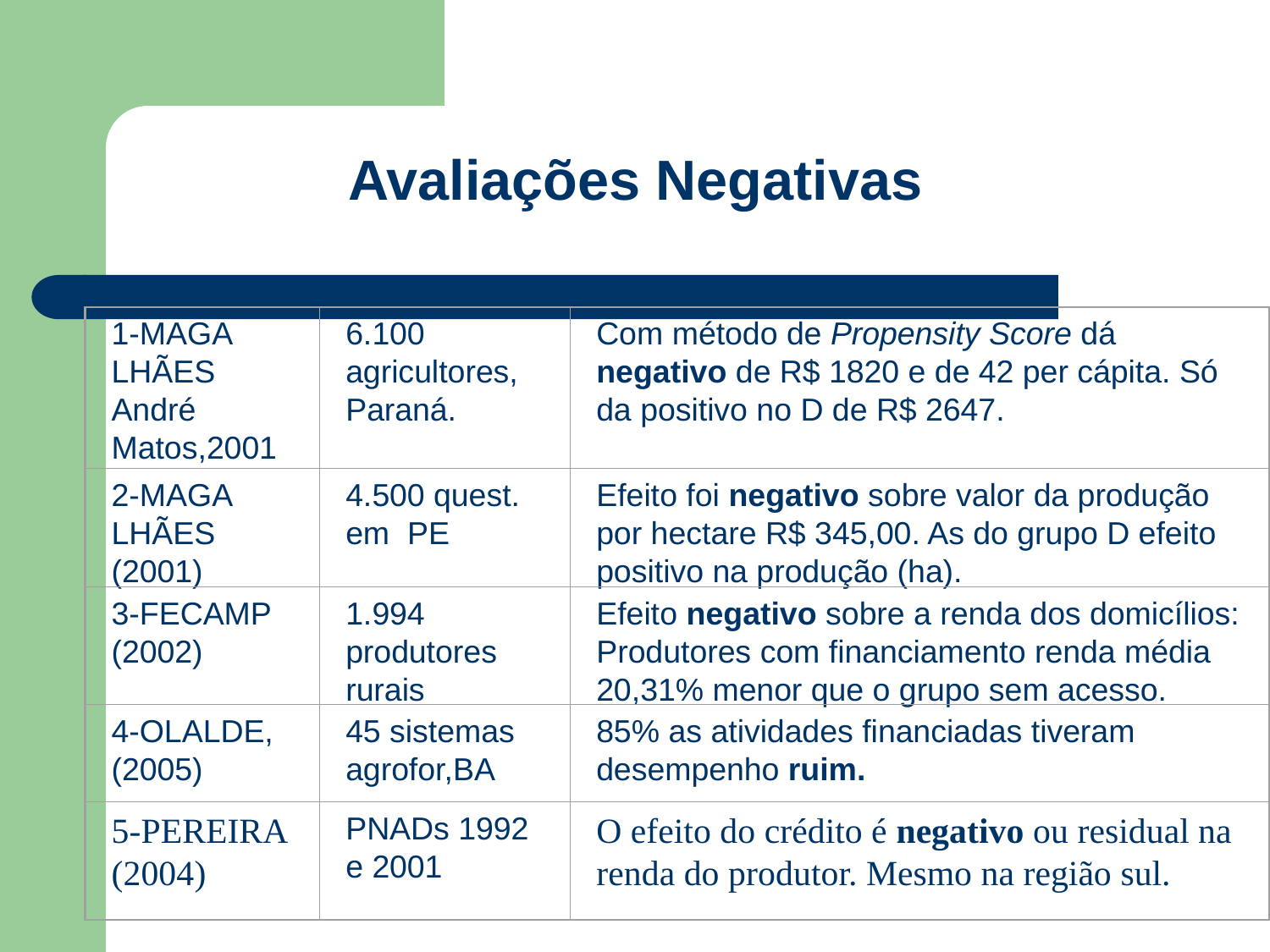

Avaliações Negativas

1-MAGA
LHÃES André Matos,2001

6.100 agricultores, Paraná.

Com método de Propensity Score dá negativo de R$ 1820 e de 42 per cápita. Só da positivo no D de R$ 2647.

2-MAGA
LHÃES
(2001)

4.500 quest. em  PE

Efeito foi negativo sobre valor da produção por hectare R$ 345,00. As do grupo D efeito positivo na produção (ha).

3-FECAMP (2002)

1.994 produtores rurais

Efeito negativo sobre a renda dos domicílios: Produtores com financiamento renda média 20,31% menor que o grupo sem acesso.

4-OLALDE, (2005)

45 sistemas agrofor,BA

85% as atividades financiadas tiveram desempenho ruim.

5-PEREIRA (2004)

PNADs 1992 e 2001

O efeito do crédito é negativo ou residual na renda do produtor. Mesmo na região sul.